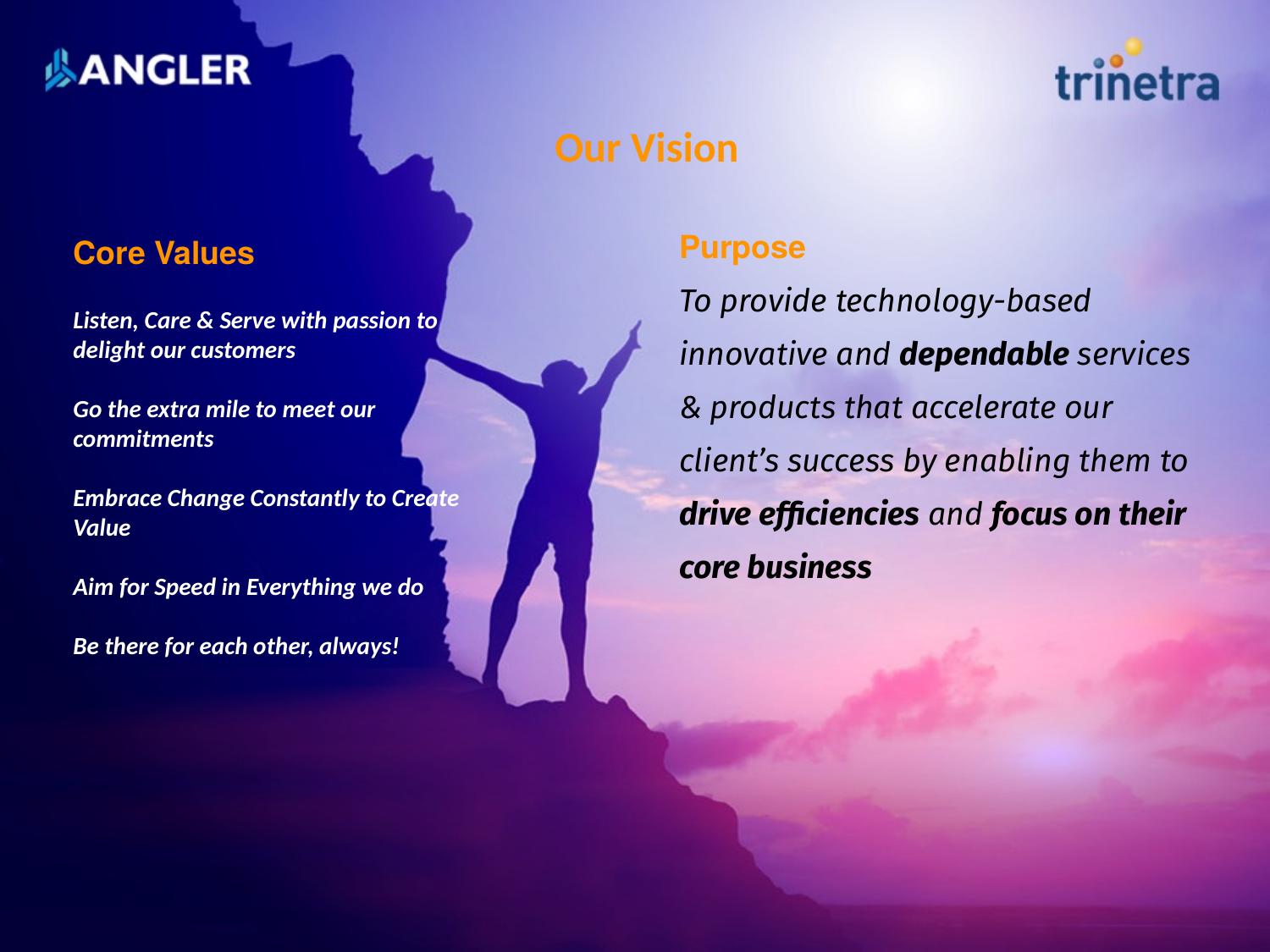

Our Vision
Purpose
To provide technology-based innovative and dependable services & products that accelerate our client’s success by enabling them to drive efficiencies and focus on their core business
Core Values

Listen, Care & Serve with passion to delight our customers

Go the extra mile to meet our commitments

Embrace Change Constantly to Create Value

Aim for Speed in Everything we do

Be there for each other, always!